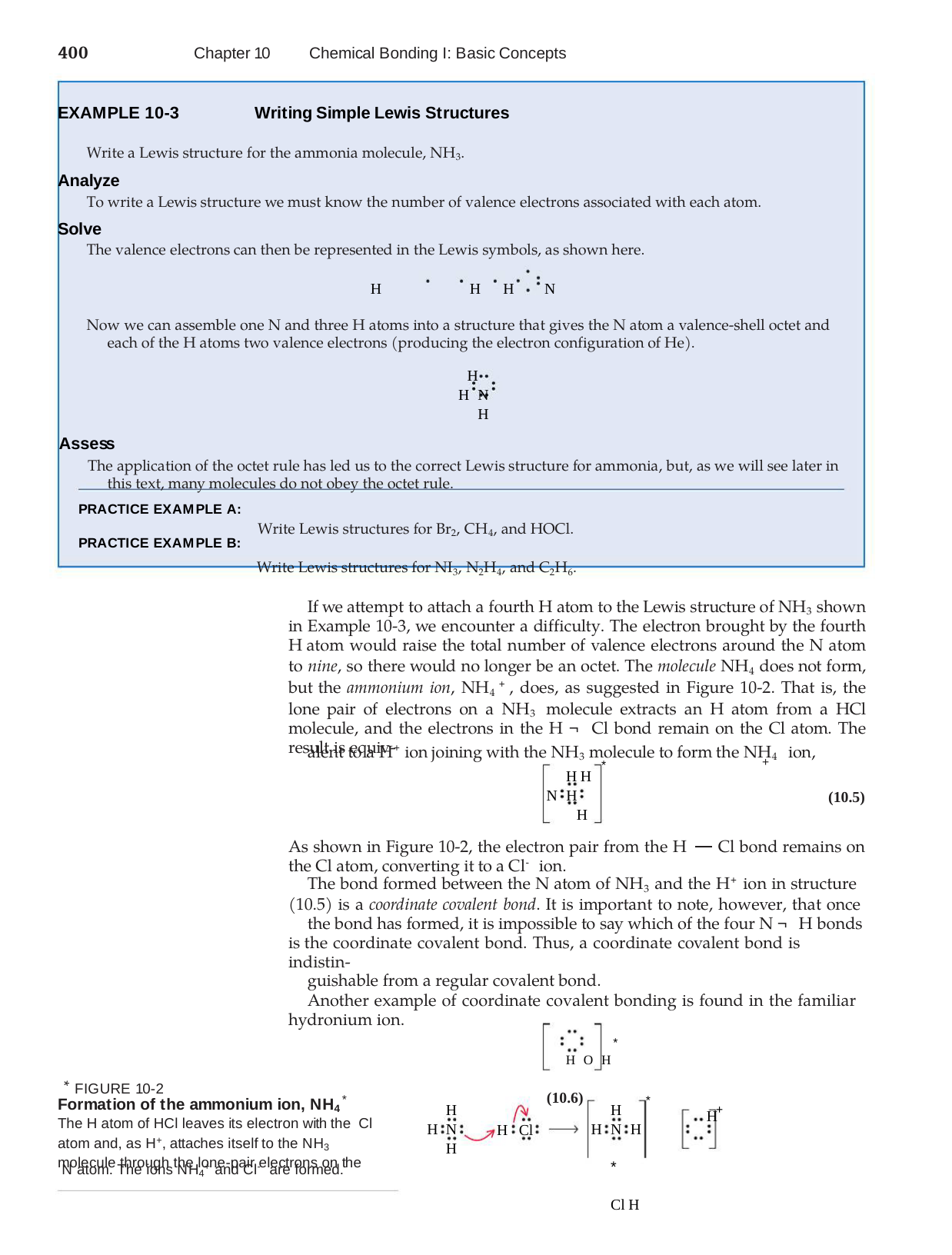

400	Chapter 10	Chemical Bonding I: Basic Concepts

EXAMPLE 10-3	Writing Simple Lewis Structures

Write a Lewis structure for the ammonia molecule, NH3.
Analyze
To write a Lewis structure we must know the number of valence electrons associated with each atom.
Solve
The valence electrons can then be represented in the Lewis symbols, as shown here.

H	H	H	N

Now we can assemble one N and three H atoms into a structure that gives the N atom a valence-shell octet and each of the H atoms two valence electrons (producing the electron configuration of He).

H
H  N H
Assess
The application of the octet rule has led us to the correct Lewis structure for ammonia, but, as we will see later in this text, many molecules do not obey the octet rule.
Write Lewis structures for Br2, CH4, and HOCl. Write Lewis structures for NI3, N2H4, and C2H6.
PRACTICE EXAMPLE A:
PRACTICE EXAMPLE B:
If we attempt to attach a fourth H atom to the Lewis structure of NH3 shown in Example 10-3, we encounter a difficulty. The electron brought by the fourth H atom would raise the total number of valence electrons around the N atom to nine, so there would no longer be an octet. The molecule NH4 does not form, but the ammonium ion, NH4 + , does, as suggested in Figure 10-2. That is, the lone pair of electrons on a NH3  molecule extracts an H atom from a HCl molecule, and the electrons in the H ¬ Cl bond remain on the Cl atom. The result is equiv-
alent to a H+ ion joining with the NH3 molecule to form the NH4    ion,
+
*
H H  N  H
H
(10.5)
As shown in Figure 10-2, the electron pair from the H	Cl bond remains on the Cl atom, converting it to a Cl- ion.
The bond formed between the N atom of NH3  and the H+  ion in structure (10.5) is a coordinate covalent bond. It is important to note, however, that once
the bond has formed, it is impossible to say which of the four N ¬ H bonds is the coordinate covalent bond. Thus, a coordinate covalent bond is indistin-
guishable from a regular covalent bond.
Another example of coordinate covalent bonding is found in the familiar hydronium ion.
*
H  O  H	(10.6)
H

*
FIGURE 10-2
Formation of the ammonium ion, NH4
*
*
H
H  N  H	*	Cl H
H
H  N H
+
The H atom of HCl leaves its electron with the  Cl atom and, as H+, attaches itself to the NH3 molecule through the lone-pair electrons on the
H   Cl
N atom. The ions NH4+ and Cl- are formed.